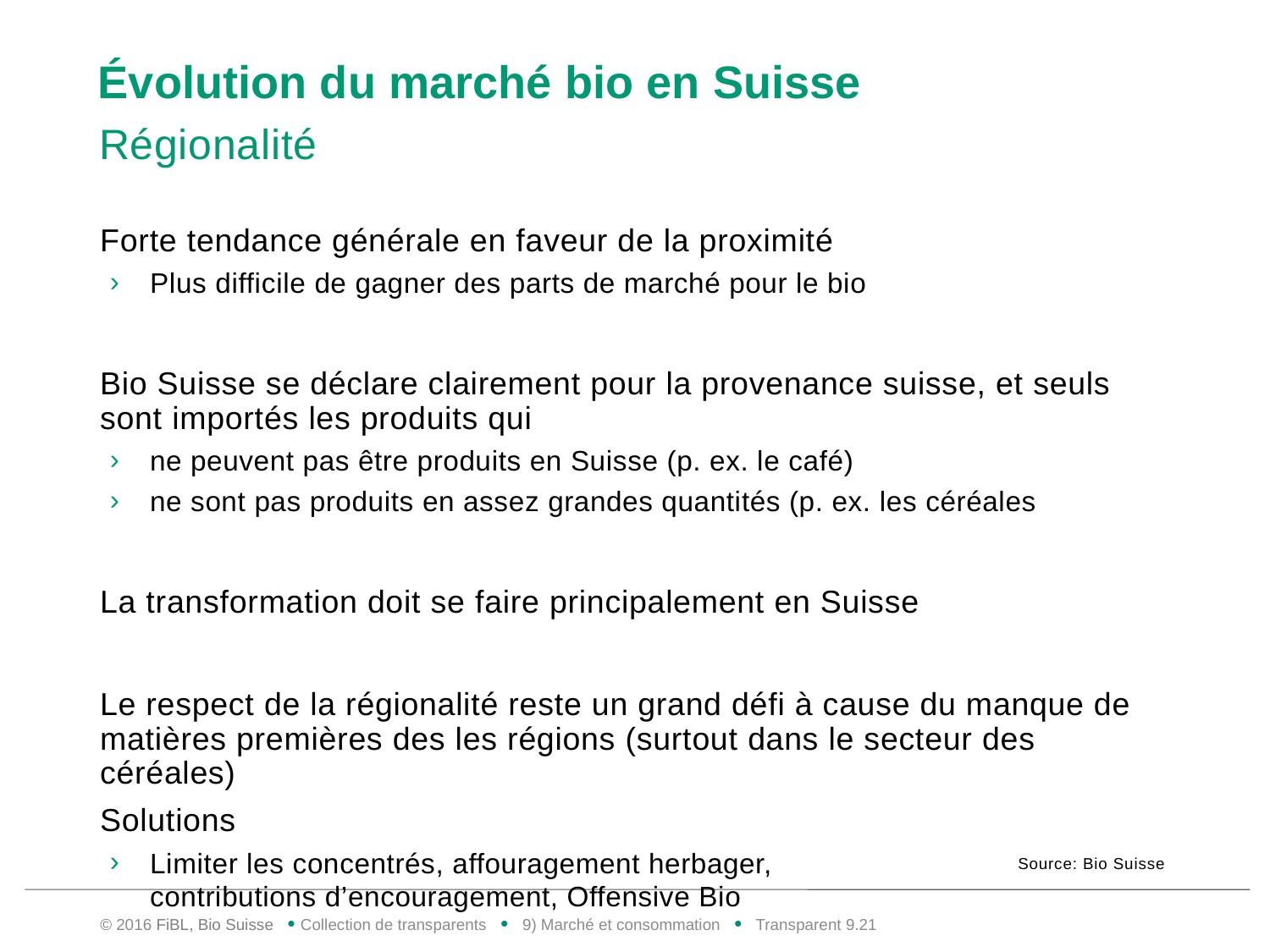

# Évolution du marché bio en Suisse
Régionalité
Forte tendance générale en faveur de la proximité
Plus difficile de gagner des parts de marché pour le bio

Bio Suisse se déclare clairement pour la provenance suisse, et seuls sont importés les produits qui
ne peuvent pas être produits en Suisse (p. ex. le café)
ne sont pas produits en assez grandes quantités (p. ex. les céréales

La transformation doit se faire principalement en Suisse

Le respect de la régionalité reste un grand défi à cause du manque de matières premières des les régions (surtout dans le secteur des céréales)
Solutions
Limiter les concentrés, affouragement herbager,
contributions d’encouragement, Offensive Bio
Source: Bio Suisse
© 2016 FiBL, Bio Suisse   • Collection de transparents   •   9) Marché et consommation   •   Transparent 9.21